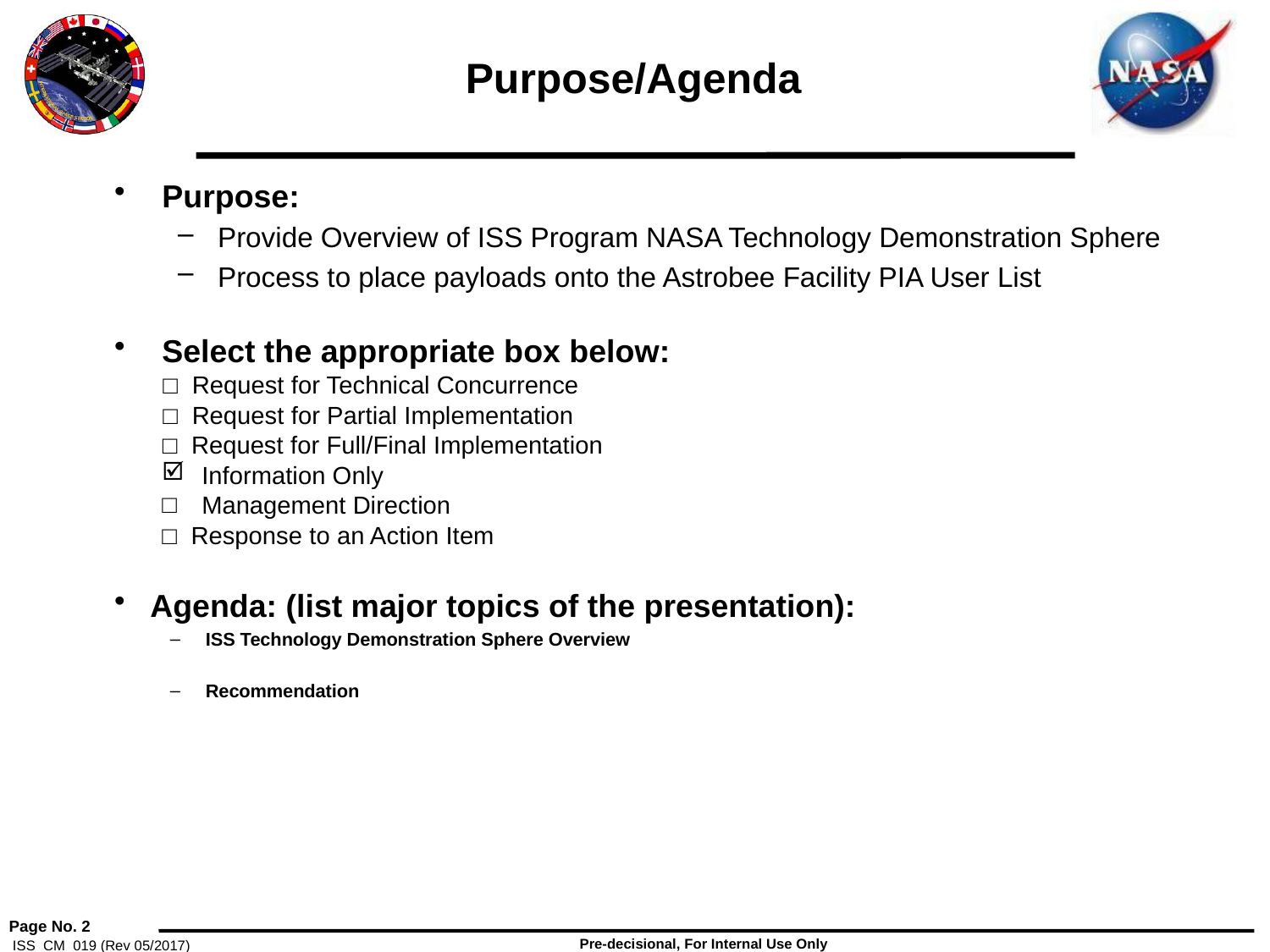

Purpose/Agenda
Purpose:
Provide Overview of ISS Program NASA Technology Demonstration Sphere
Process to place payloads onto the Astrobee Facility PIA User List

Select the appropriate box below:
 □  Request for Technical Concurrence
 □  Request for Partial Implementation
□  Request for Full/Final Implementation
Information Only
Management Direction
□  Response to an Action Item

Agenda: (list major topics of the presentation):
ISS Technology Demonstration Sphere Overview

Recommendation